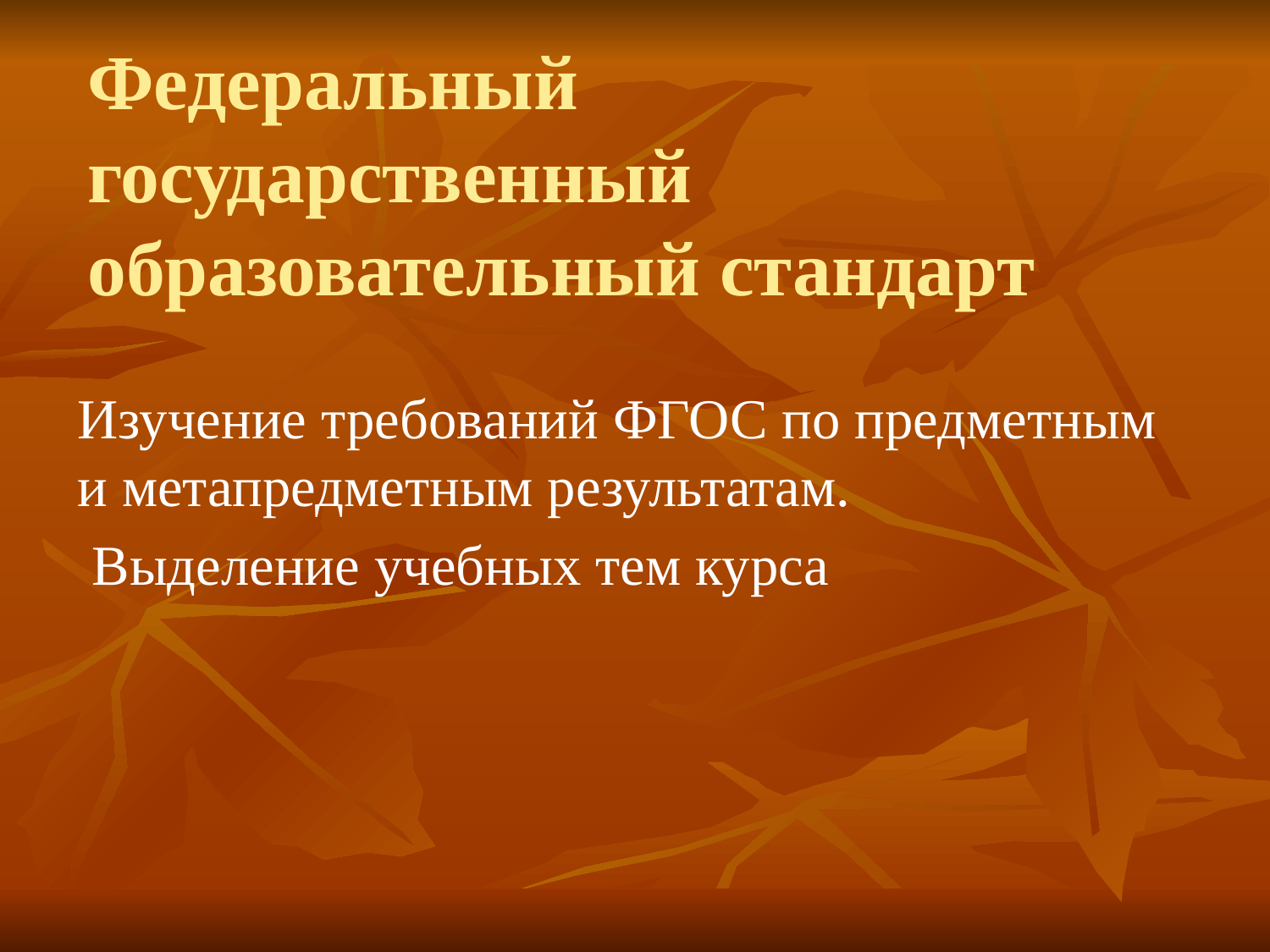

Федеральный государственный образовательный стандарт
#
Изучение требований ФГОС по предметным и метапредметным результатам.
 Выделение учебных тем курса